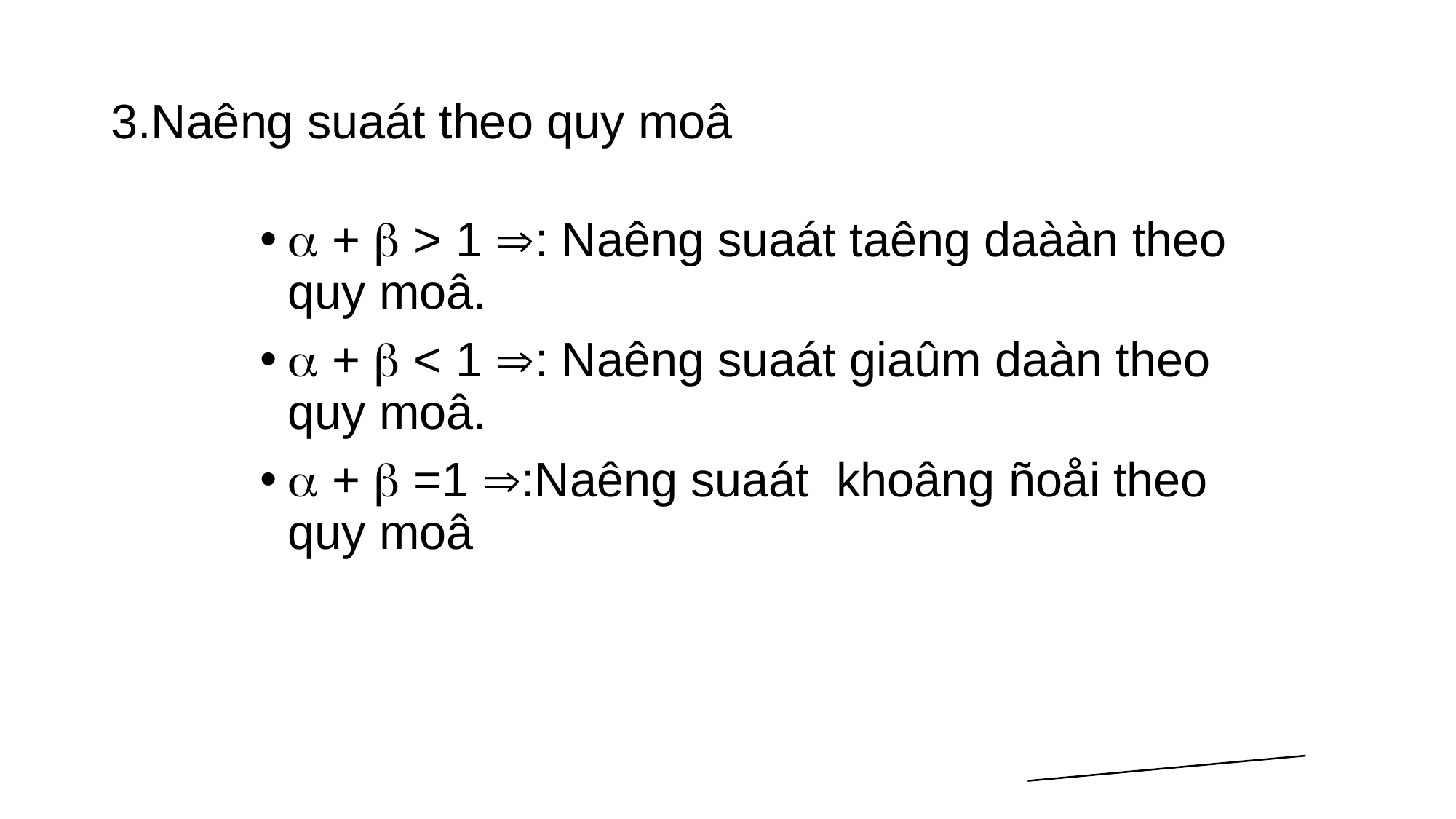

# 3.Naêng suaát theo quy moâ
α + β > 1 ⇒: Naêng suaát taêng daààn theo quy moâ.
α + β < 1 ⇒: Naêng suaát giaûm daàn theo quy moâ.
α + β =1 ⇒:Naêng suaát  khoâng ñoåi theo quy moâ